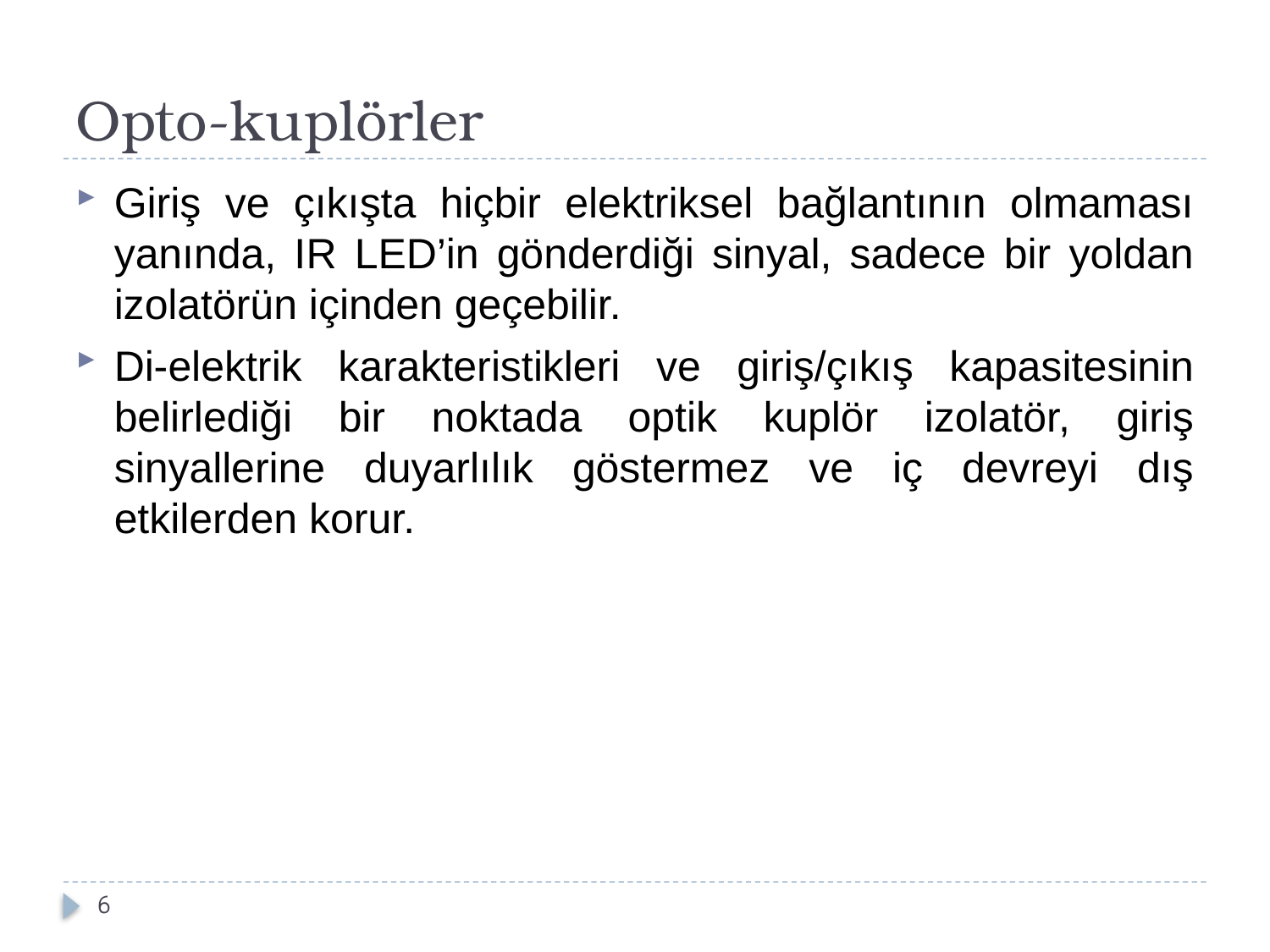

# Opto-kuplörler
Giriş ve çıkışta hiçbir elektriksel bağlantının olmaması yanında, IR LED’in gönderdiği sinyal, sadece bir yoldan izolatörün içinden geçebilir.
Di-elektrik karakteristikleri ve giriş/çıkış kapasitesinin belirlediği bir noktada optik kuplör izolatör, giriş sinyallerine duyarlılık göstermez ve iç devreyi dış etkilerden korur.

6